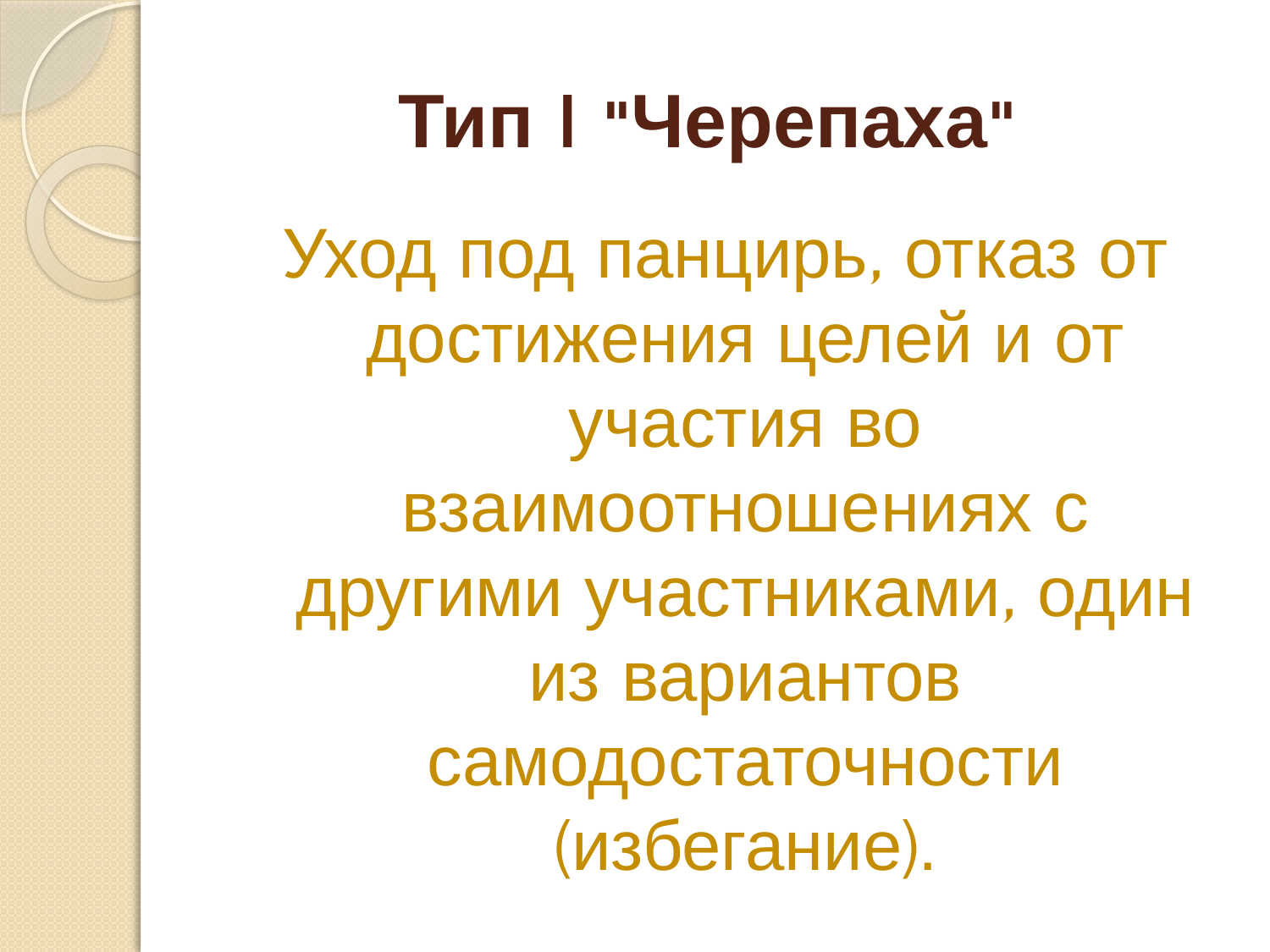

# Тип I "Черепаха"
Уход под панцирь, отказ от достижения целей и от участия во взаимоотношениях с другими участниками, один из вариантов самодостаточности (избегание).